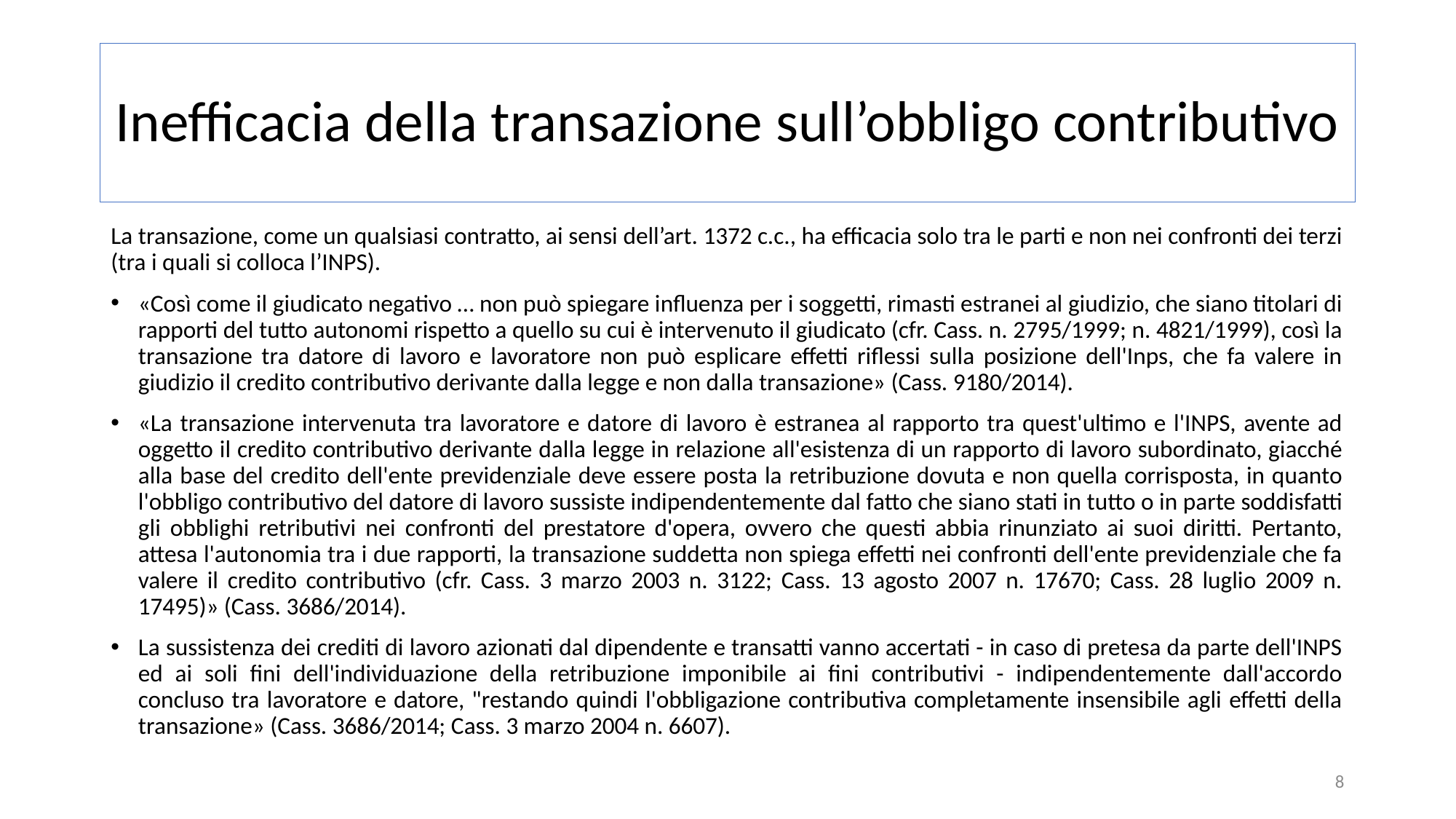

# Inefficacia della transazione sull’obbligo contributivo
La transazione, come un qualsiasi contratto, ai sensi dell’art. 1372 c.c., ha efficacia solo tra le parti e non nei confronti dei terzi (tra i quali si colloca l’INPS).
«Così come il giudicato negativo … non può spiegare influenza per i soggetti, rimasti estranei al giudizio, che siano titolari di rapporti del tutto autonomi rispetto a quello su cui è intervenuto il giudicato (cfr. Cass. n. 2795/1999; n. 4821/1999), così la transazione tra datore di lavoro e lavoratore non può esplicare effetti riflessi sulla posizione dell'Inps, che fa valere in giudizio il credito contributivo derivante dalla legge e non dalla transazione» (Cass. 9180/2014).
«La transazione intervenuta tra lavoratore e datore di lavoro è estranea al rapporto tra quest'ultimo e l'INPS, avente ad oggetto il credito contributivo derivante dalla legge in relazione all'esistenza di un rapporto di lavoro subordinato, giacché alla base del credito dell'ente previdenziale deve essere posta la retribuzione dovuta e non quella corrisposta, in quanto l'obbligo contributivo del datore di lavoro sussiste indipendentemente dal fatto che siano stati in tutto o in parte soddisfatti gli obblighi retributivi nei confronti del prestatore d'opera, ovvero che questi abbia rinunziato ai suoi diritti. Pertanto, attesa l'autonomia tra i due rapporti, la transazione suddetta non spiega effetti nei confronti dell'ente previdenziale che fa valere il credito contributivo (cfr. Cass. 3 marzo 2003 n. 3122; Cass. 13 agosto 2007 n. 17670; Cass. 28 luglio 2009 n. 17495)» (Cass. 3686/2014).
La sussistenza dei crediti di lavoro azionati dal dipendente e transatti vanno accertati - in caso di pretesa da parte dell'INPS ed ai soli fini dell'individuazione della retribuzione imponibile ai fini contributivi - indipendentemente dall'accordo concluso tra lavoratore e datore, "restando quindi l'obbligazione contributiva completamente insensibile agli effetti della transazione» (Cass. 3686/2014; Cass. 3 marzo 2004 n. 6607).
8